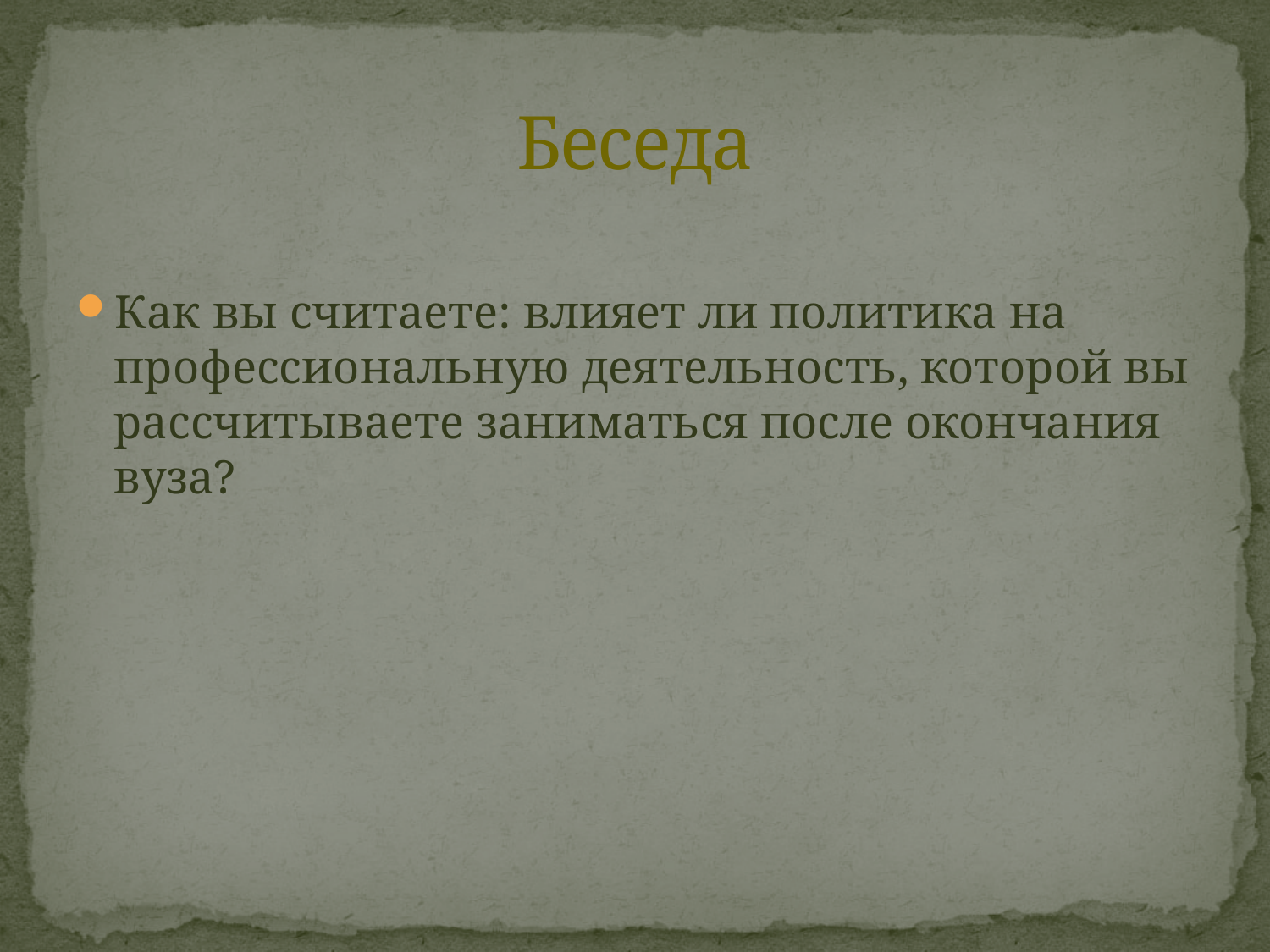

# Беседа

Как вы считаете: влияет ли политика на профессиональную деятельность, которой вы рассчитываете заниматься после окончания вуза?